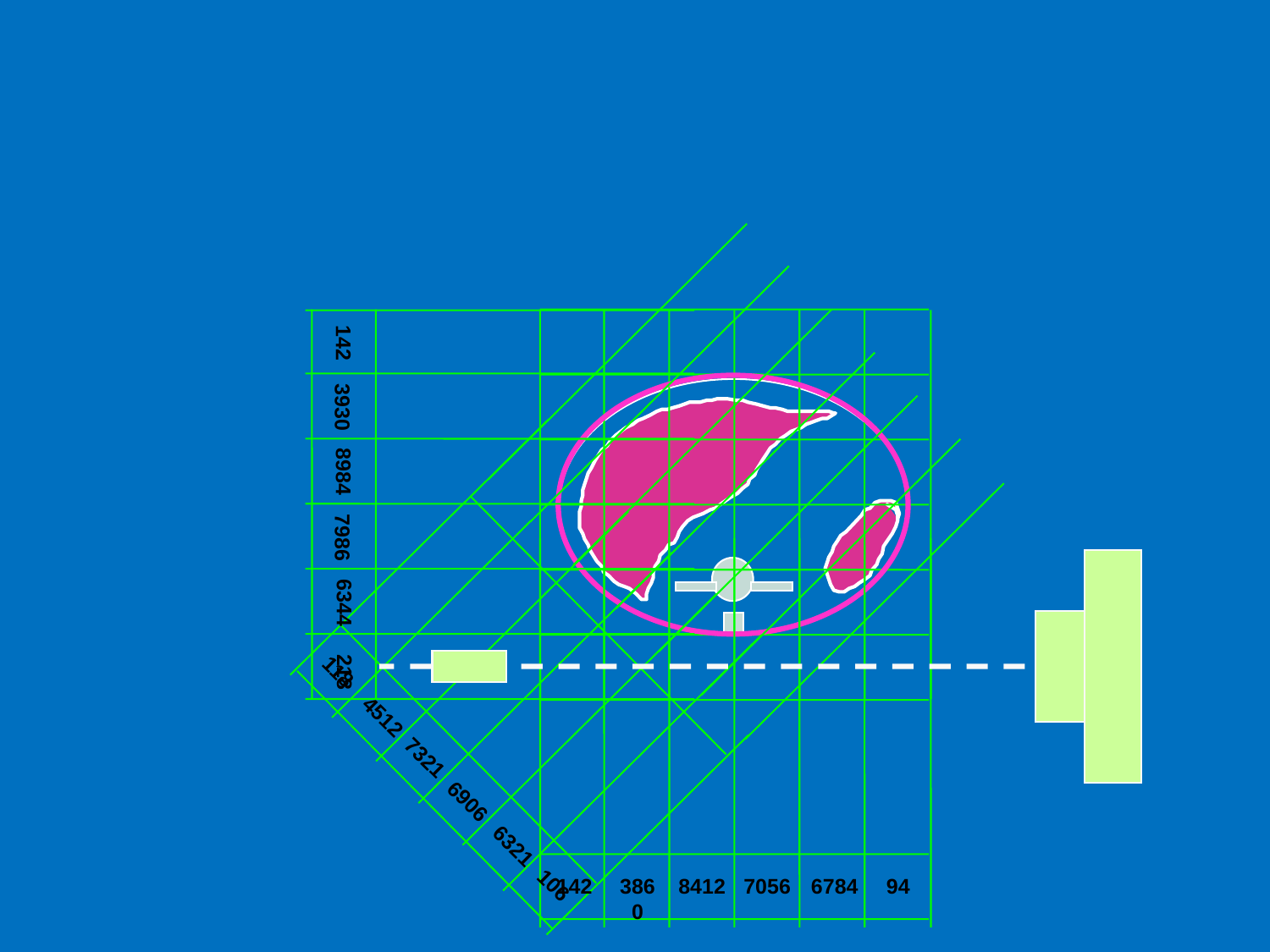

142

3930
8984

7986

6344

118
218

4512
7321
6906
6321
106

142
3860
8412
7056
6784
94